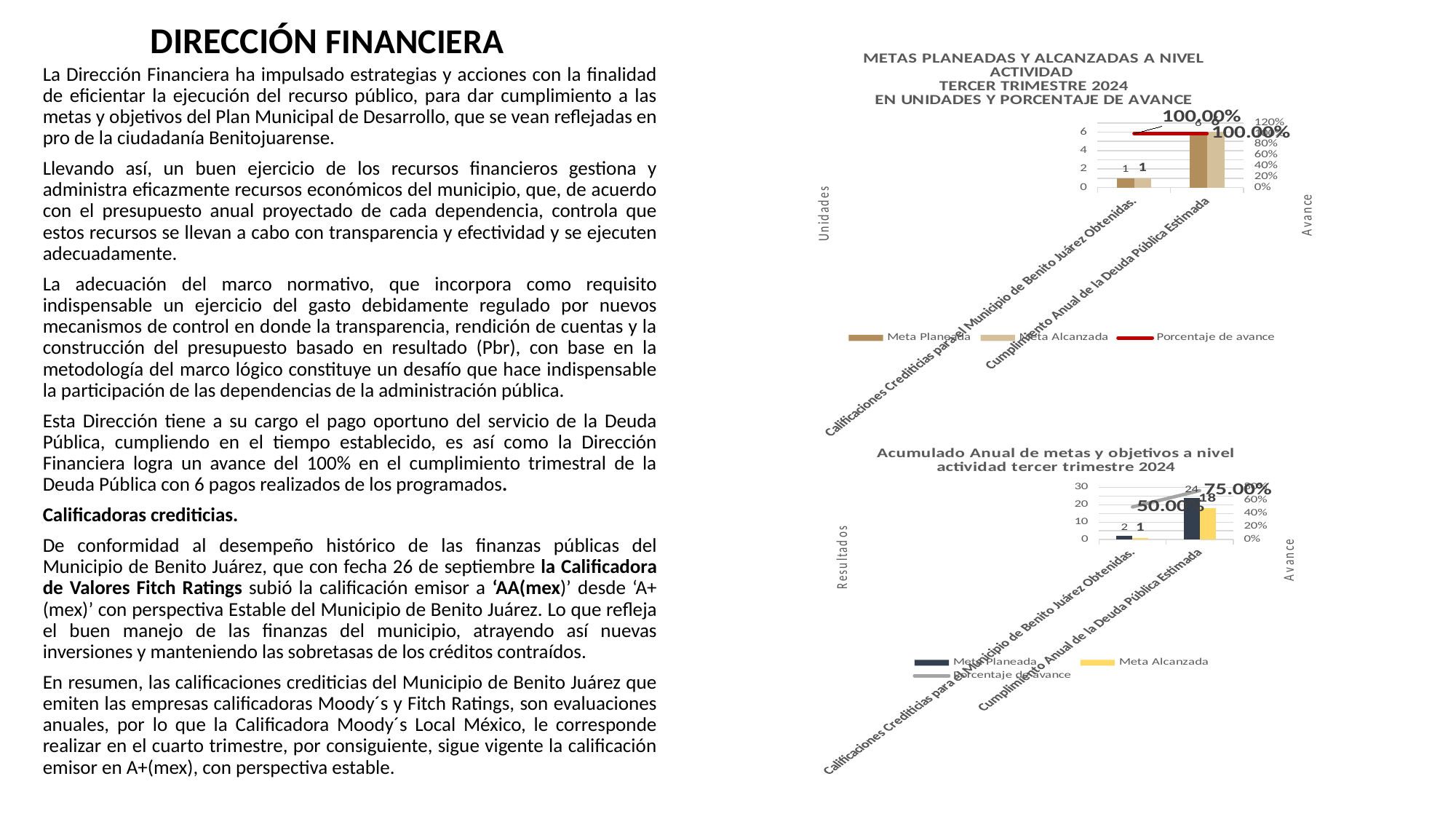

DIRECCIÓN FINANCIERA

### Chart: METAS PLANEADAS Y ALCANZADAS A NIVEL ACTIVIDAD
TERCER TRIMESTRE 2024
EN UNIDADES Y PORCENTAJE DE AVANCE

| Category | Meta Planeada | Meta Alcanzada |  |
|---|---|---|---|
| Calificaciones Crediticias para el Municipio de Benito Juárez Obtenidas. | 1.0 | 1.0 | 1.0 |
| Cumplimiento Anual de la Deuda Pública Estimada | 6.0 | 6.0 | 1.0 |
La Dirección Financiera ha impulsado estrategias y acciones con la finalidad de eficientar la ejecución del recurso público, para dar cumplimiento a las metas y objetivos del Plan Municipal de Desarrollo, que se vean reflejadas en pro de la ciudadanía Benitojuarense.
Llevando así, un buen ejercicio de los recursos financieros gestiona y administra eficazmente recursos económicos del municipio, que, de acuerdo con el presupuesto anual proyectado de cada dependencia, controla que estos recursos se llevan a cabo con transparencia y efectividad y se ejecuten adecuadamente.
La adecuación del marco normativo, que incorpora como requisito indispensable un ejercicio del gasto debidamente regulado por nuevos mecanismos de control en donde la transparencia, rendición de cuentas y la construcción del presupuesto basado en resultado (Pbr), con base en la metodología del marco lógico constituye un desafío que hace indispensable la participación de las dependencias de la administración pública.
Esta Dirección tiene a su cargo el pago oportuno del servicio de la Deuda Pública, cumpliendo en el tiempo establecido, es así como la Dirección Financiera logra un avance del 100% en el cumplimiento trimestral de la Deuda Pública con 6 pagos realizados de los programados.
Calificadoras crediticias.
De conformidad al desempeño histórico de las finanzas públicas del Municipio de Benito Juárez, que con fecha 26 de septiembre la Calificadora de Valores Fitch Ratings subió la calificación emisor a ‘AA(mex)’ desde ‘A+(mex)’ con perspectiva Estable del Municipio de Benito Juárez. Lo que refleja el buen manejo de las finanzas del municipio, atrayendo así nuevas inversiones y manteniendo las sobretasas de los créditos contraídos.
En resumen, las calificaciones crediticias del Municipio de Benito Juárez que emiten las empresas calificadoras Moody´s y Fitch Ratings, son evaluaciones anuales, por lo que la Calificadora Moody´s Local México, le corresponde realizar en el cuarto trimestre, por consiguiente, sigue vigente la calificación emisor en A+(mex), con perspectiva estable.

### Chart: Acumulado Anual de metas y objetivos a nivel actividad tercer trimestre 2024

| Category | Meta Planeada | Meta Alcanzada |  |
|---|---|---|---|
| Calificaciones Crediticias para el Municipio de Benito Juárez Obtenidas. | 2.0 | 1.0 | 0.5 |
| Cumplimiento Anual de la Deuda Pública Estimada | 24.0 | 18.0 | 0.75 |